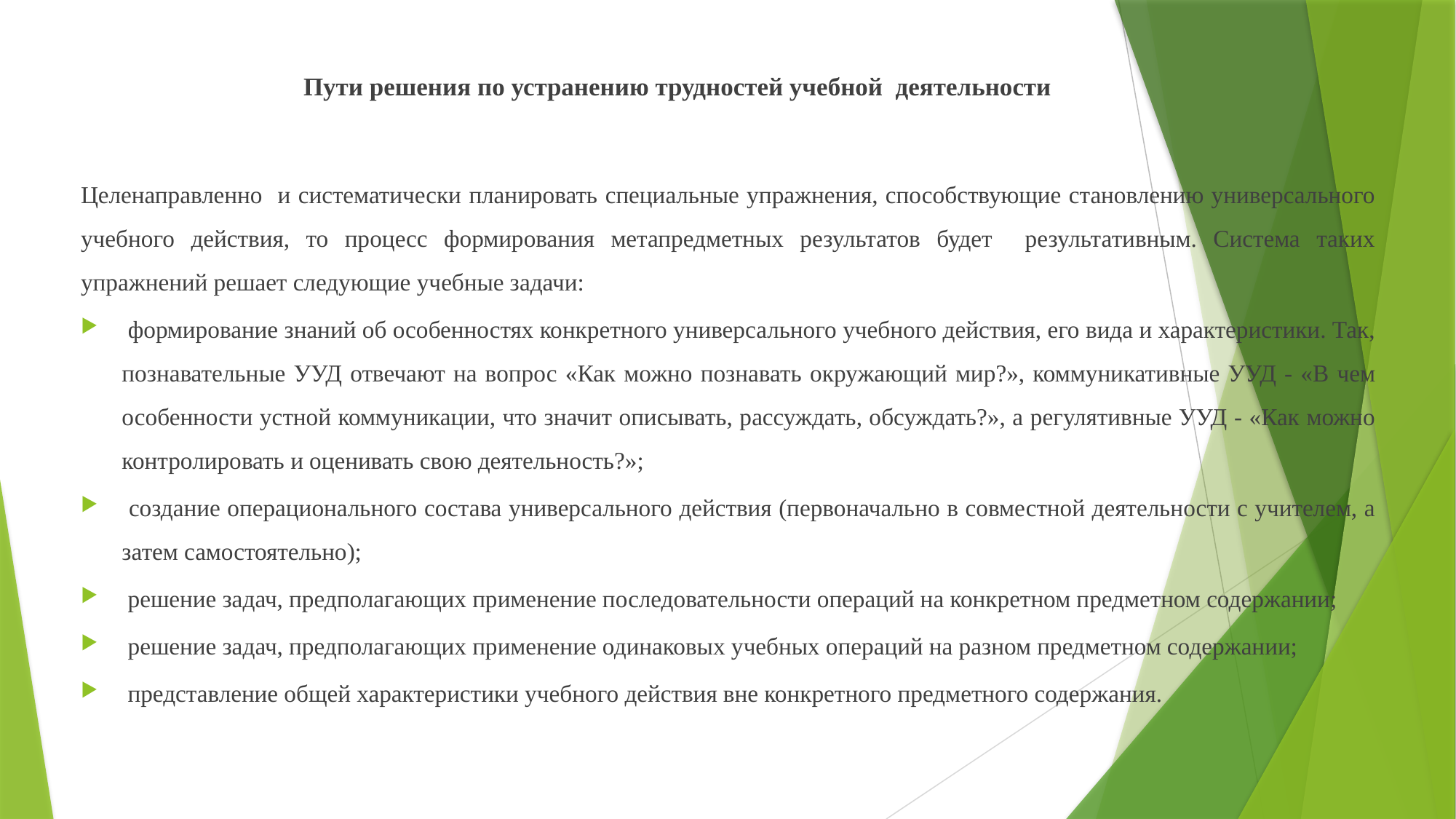

# Пути решения по устранению трудностей учебной  деятельности
Целенаправленно  и систематически планировать специальные упражнения, способствующие становлению универсального учебного действия, то процесс формирования метапредметных результатов будет  результативным. Система таких упражнений решает следующие учебные задачи:
 формирование знаний об особенностях конкретного универсального учебного действия, его вида и характеристики. Так, познавательные УУД отвечают на вопрос «Как можно познавать окружающий мир?», коммуникативные УУД - «В чем особенности устной коммуникации, что значит описывать, рассуждать, обсуждать?», а регулятивные УУД - «Как можно контролировать и оценивать свою деятельность?»;
 создание операционального состава универсального действия (первоначально в совместной деятельности с учителем, а затем самостоятельно);
 решение задач, предполагающих применение последовательности операций на конкретном предметном содержании;
 решение задач, предполагающих применение одинаковых учебных операций на разном предметном содержании;
 представление общей характеристики учебного действия вне конкретного предметного содержания.